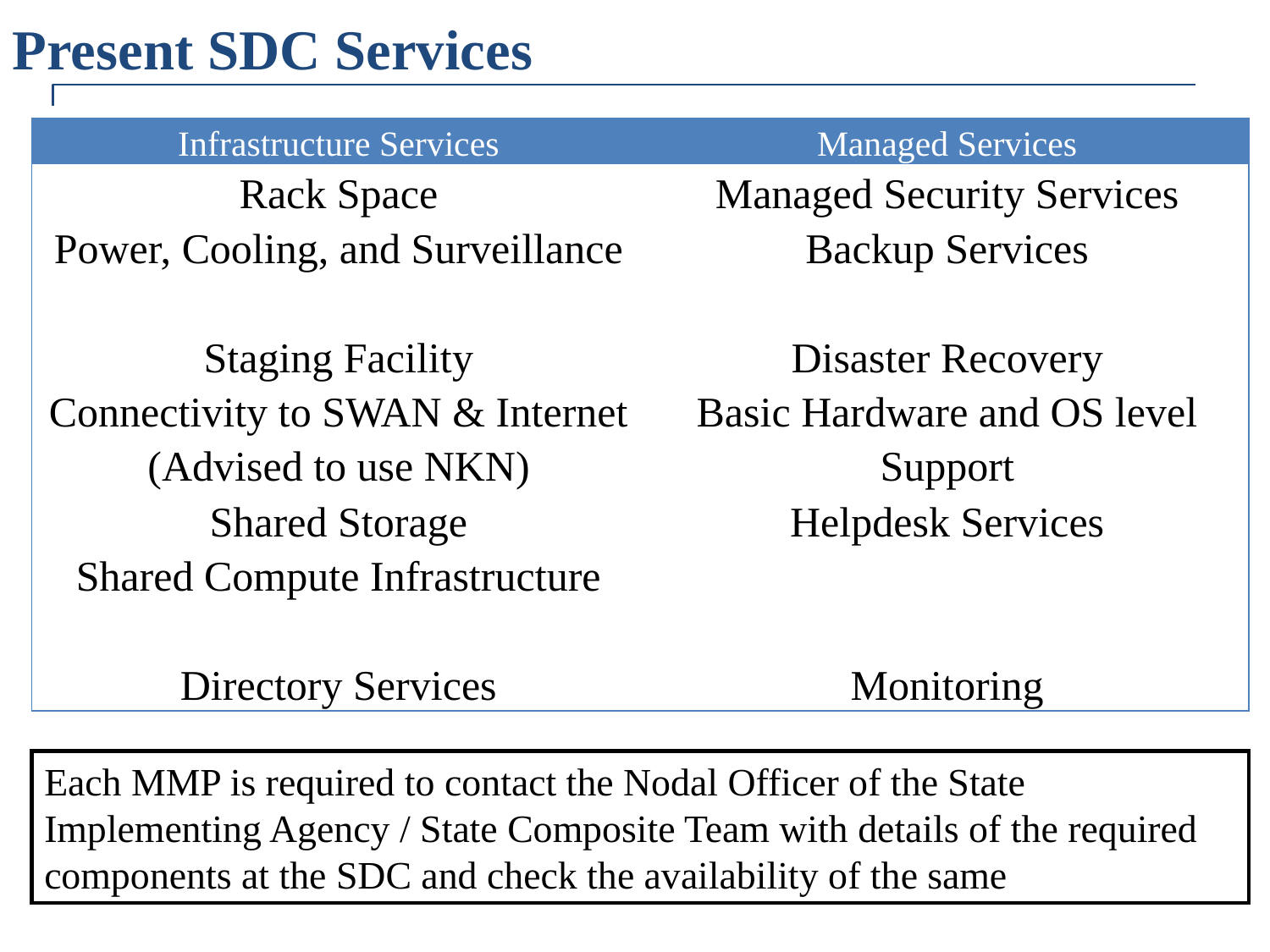

Present SDC Services

| Infrastructure Services | Managed Services |
| --- | --- |
| Rack Space | Managed Security Services |
| Power, Cooling, and Surveillance | Backup Services |
| Staging Facility | Disaster Recovery |
| Connectivity to SWAN & Internet (Advised to use NKN) | Basic Hardware and OS level Support |
| Shared Storage | Helpdesk Services |
| Shared Compute Infrastructure |  |
| Directory Services | Monitoring |
Each MMP is required to contact the Nodal Officer of the State Implementing Agency / State Composite Team with details of the required components at the SDC and check the availability of the same